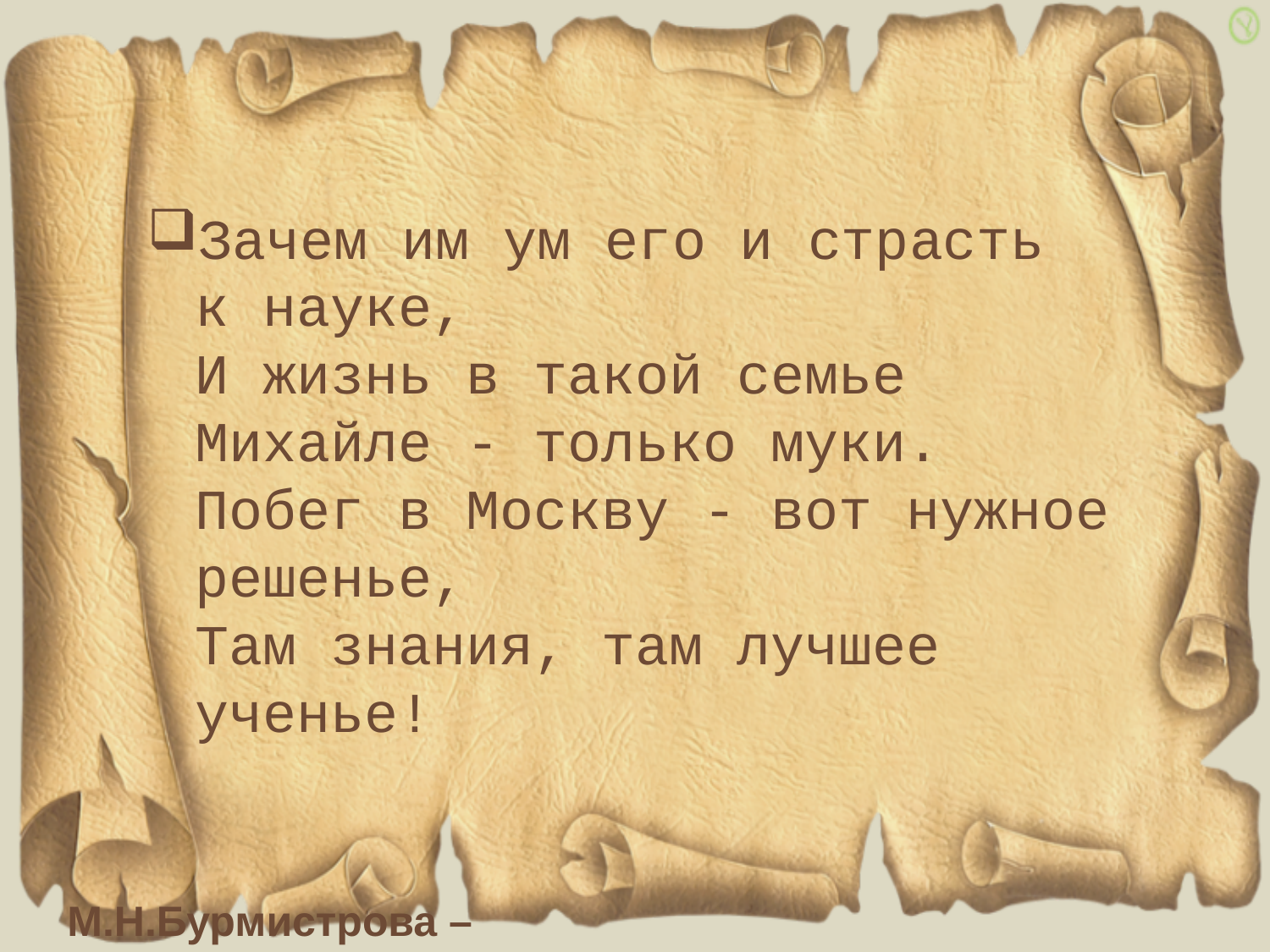

Зачем им ум его и страсть к науке,
И жизнь в такой семье Михайле - только муки.
Побег в Москву - вот нужное решенье,
Там знания, там лучшее ученье!